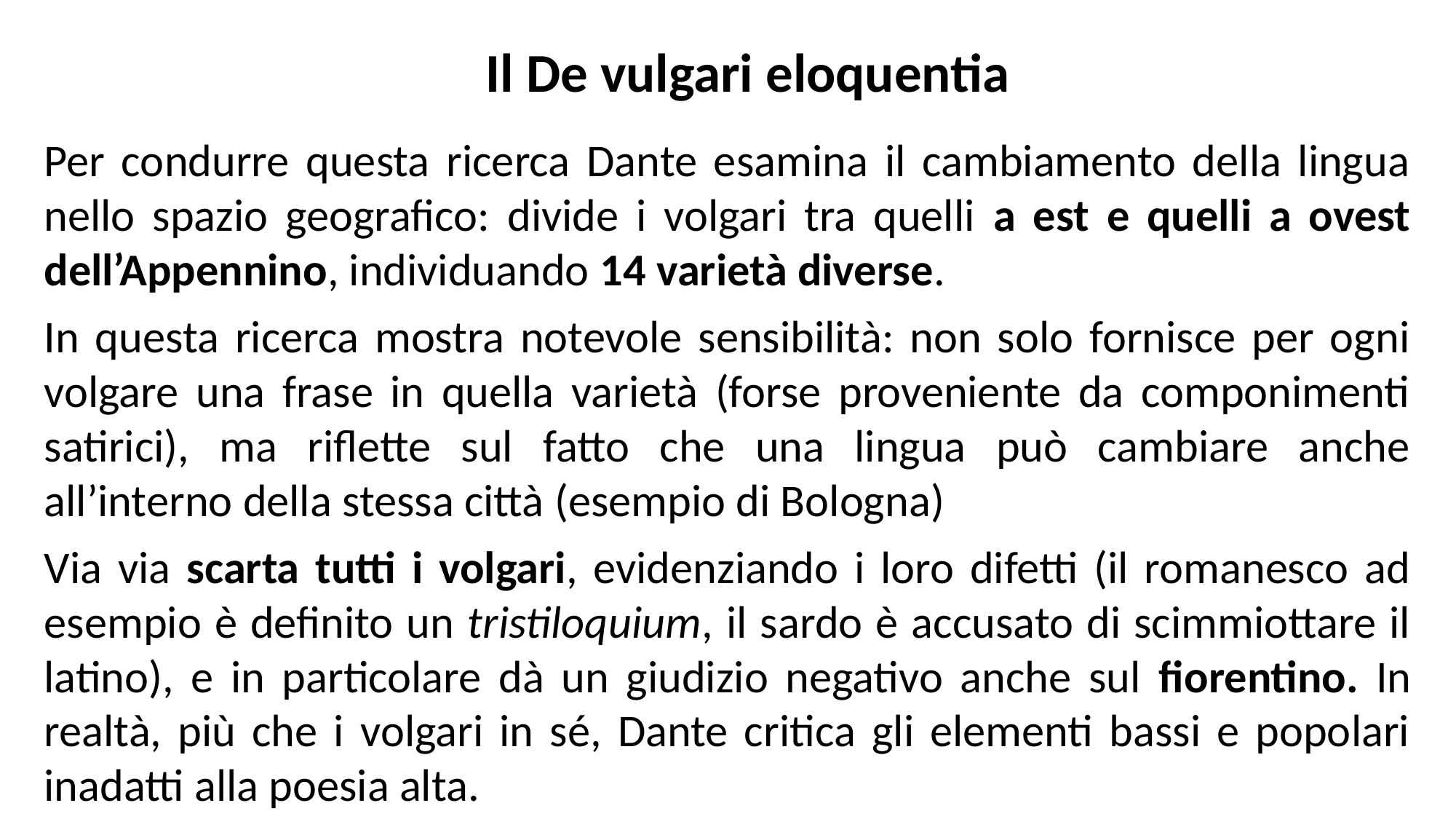

Il De vulgari eloquentia
Per condurre questa ricerca Dante esamina il cambiamento della lingua nello spazio geografico: divide i volgari tra quelli a est e quelli a ovest dell’Appennino, individuando 14 varietà diverse.
In questa ricerca mostra notevole sensibilità: non solo fornisce per ogni volgare una frase in quella varietà (forse proveniente da componimenti satirici), ma riflette sul fatto che una lingua può cambiare anche all’interno della stessa città (esempio di Bologna)
Via via scarta tutti i volgari, evidenziando i loro difetti (il romanesco ad esempio è definito un tristiloquium, il sardo è accusato di scimmiottare il latino), e in particolare dà un giudizio negativo anche sul fiorentino. In realtà, più che i volgari in sé, Dante critica gli elementi bassi e popolari inadatti alla poesia alta.